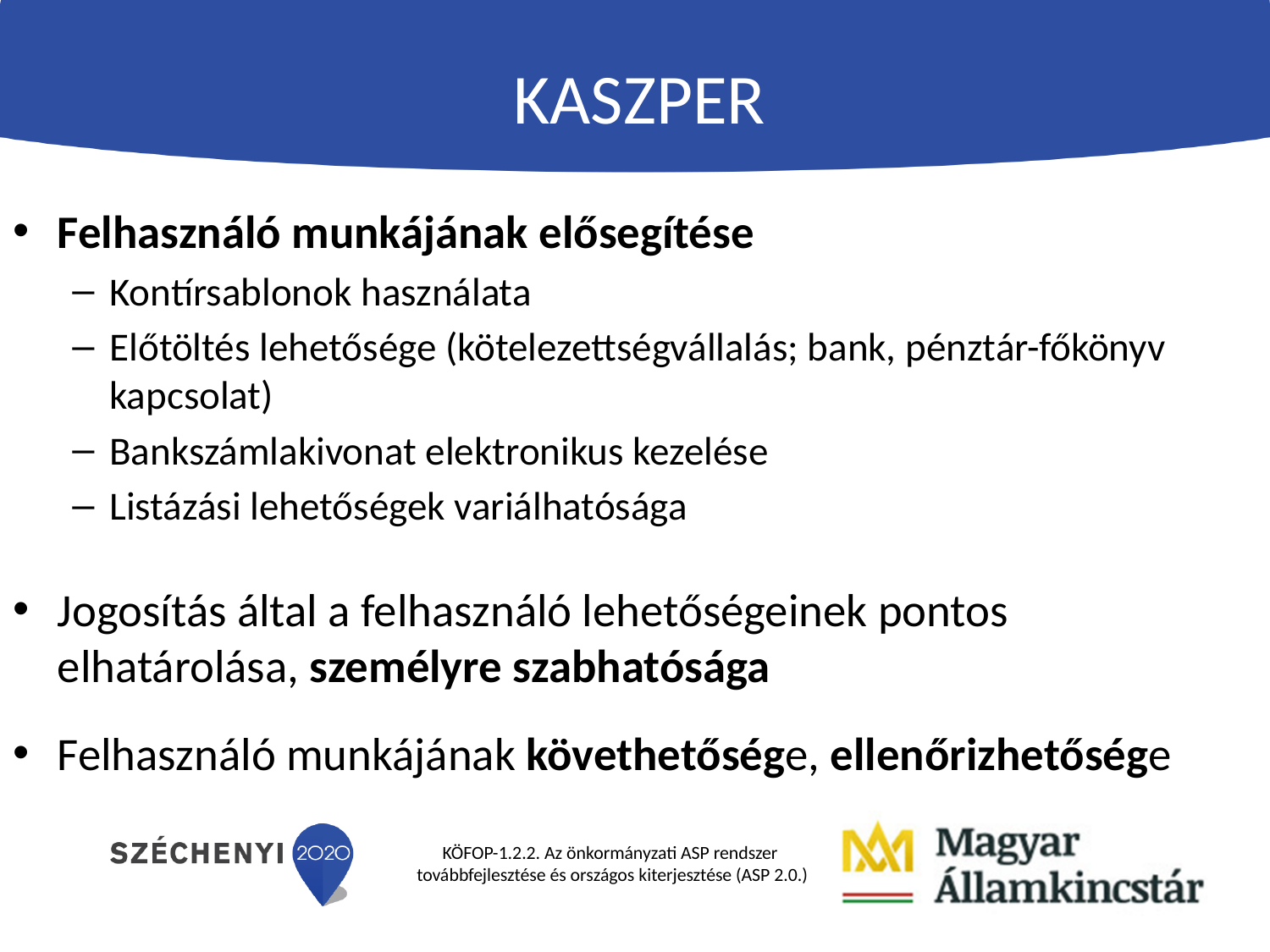

# KASZPER
Felhasználó munkájának elősegítése
Kontírsablonok használata
Előtöltés lehetősége (kötelezettségvállalás; bank, pénztár-főkönyv kapcsolat)
Bankszámlakivonat elektronikus kezelése
Listázási lehetőségek variálhatósága

Jogosítás által a felhasználó lehetőségeinek pontos elhatárolása, személyre szabhatósága

Felhasználó munkájának követhetősége, ellenőrizhetősége